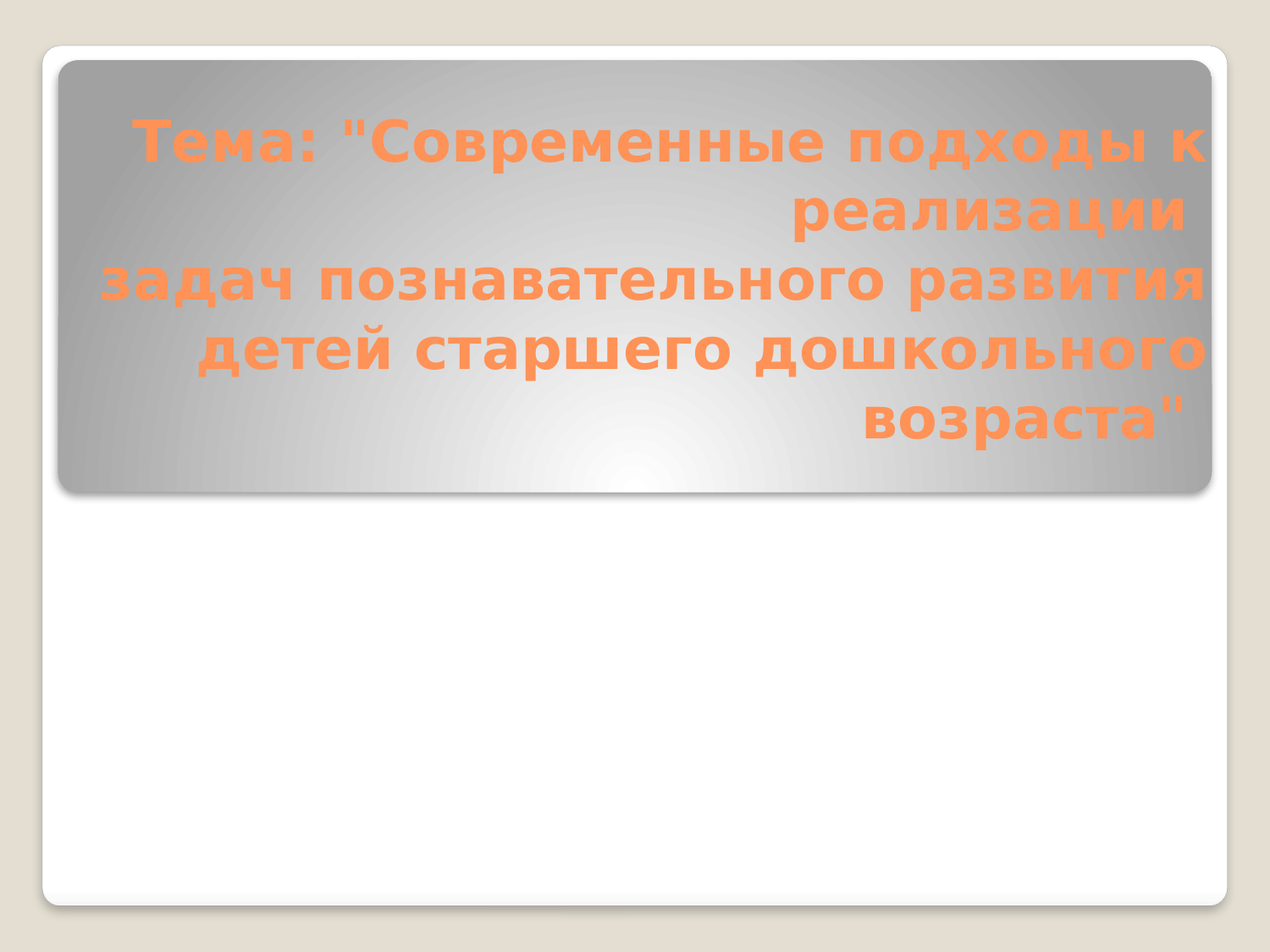

# Тема: "Современные подходы к реализации задач познавательного развития детей старшего дошкольного возраста"